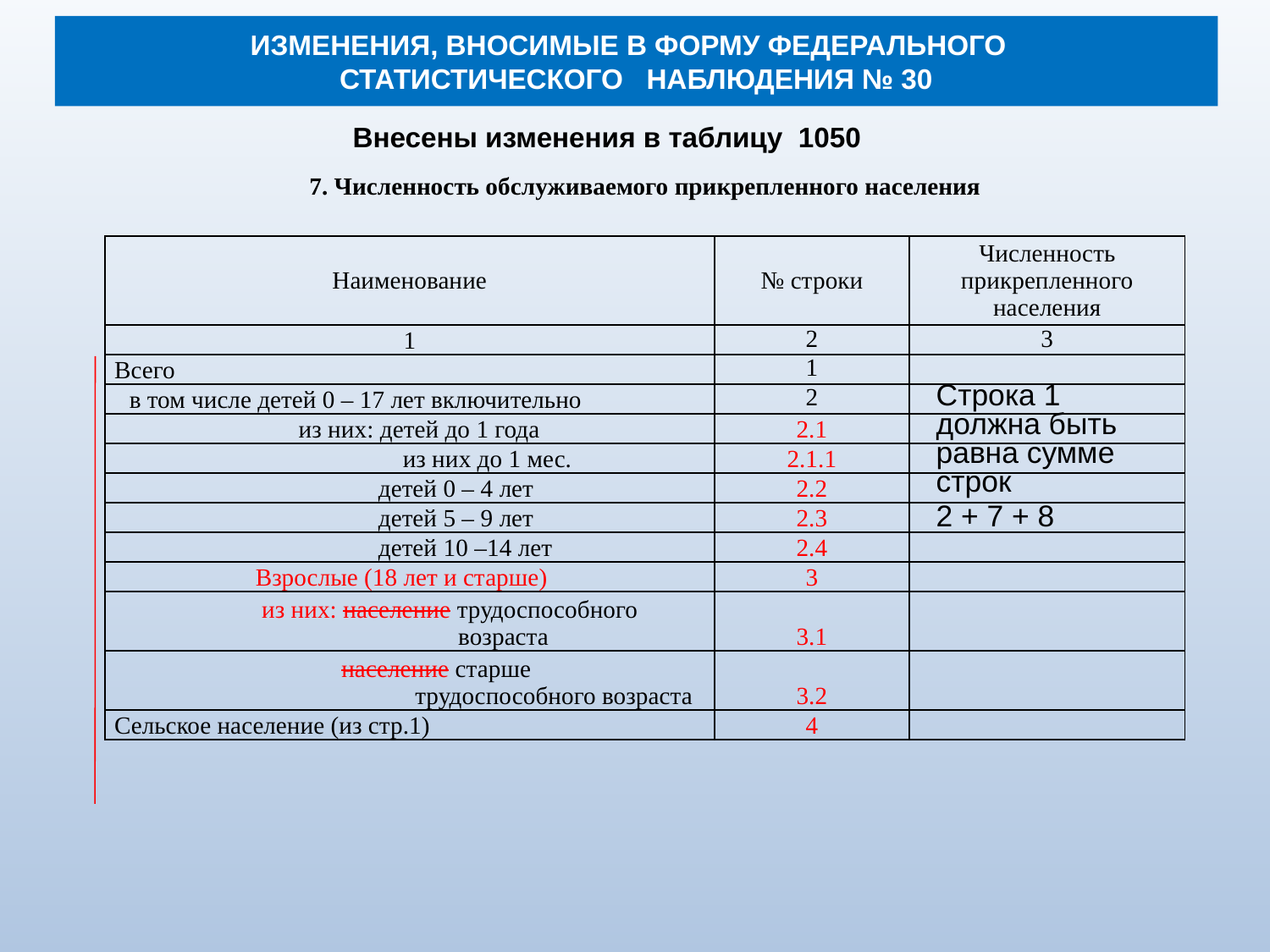

ИЗМЕНЕНИЯ, ВНОСИМЫЕ В ФОРМУ ФЕДЕРАЛЬНОГО
СТАТИСТИЧЕСКОГО   НАБЛЮДЕНИЯ № 30
Внесены изменения в таблицу  1050

7. Численность обслуживаемого прикрепленного населения
| Наименование | № строки | Численность прикрепленного населения |
| --- | --- | --- |
| 1 | 2 | 3 |
| Всего | 1 |  |
| в том числе детей 0 – 17 лет включительно | 2 |  |
| из них: детей до 1 года | 2.1 |  |
| из них до 1 мес. | 2.1.1 |  |
| детей 0 – 4 лет | 2.2 |  |
| детей 5 – 9 лет | 2.3 |  |
| детей 10 –14 лет | 2.4 |  |
| Взрослые (18 лет и старше) | 3 |  |
| из них: население трудоспособного возраста | 3.1 |  |
| население старше трудоспособного возраста | 3.2 |  |
| Сельское население (из стр.1) | 4 |  |

Строка 1 должна быть равна сумме строк
2 + 7 + 8